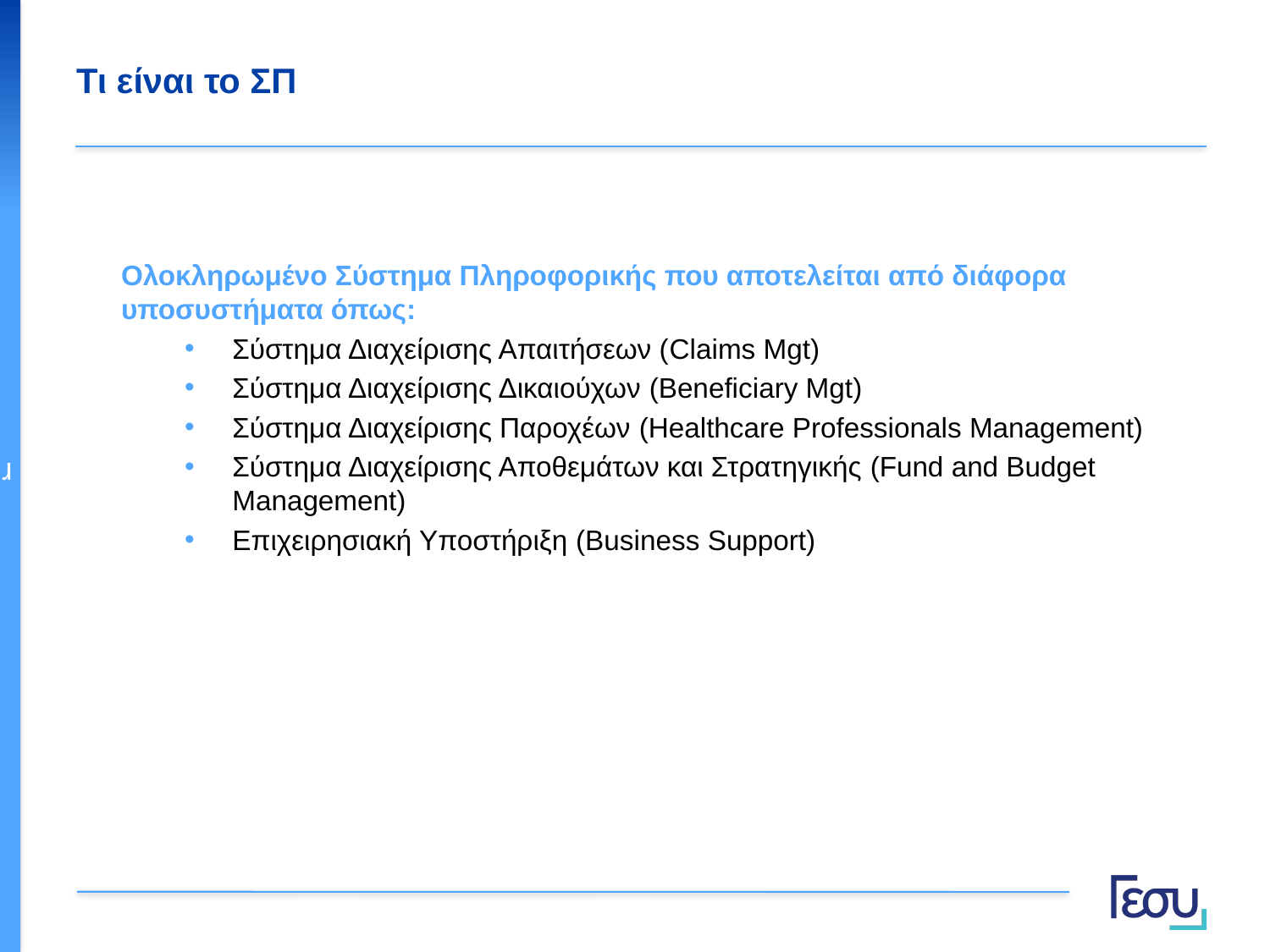

# Τι είναι το ΣΠ
Ολοκληρωμένο Σύστημα Πληροφορικής που αποτελείται από διάφορα υποσυστήματα όπως:
Σύστημα Διαχείρισης Απαιτήσεων (Claims Mgt)
Σύστημα Διαχείρισης Δικαιούχων (Beneficiary Mgt)
Σύστημα Διαχείρισης Παροχέων (Healthcare Professionals Management)
Σύστημα Διαχείρισης Αποθεμάτων και Στρατηγικής (Fund and Budget Management)
Επιχειρησιακή Υποστήριξη (Business Support)